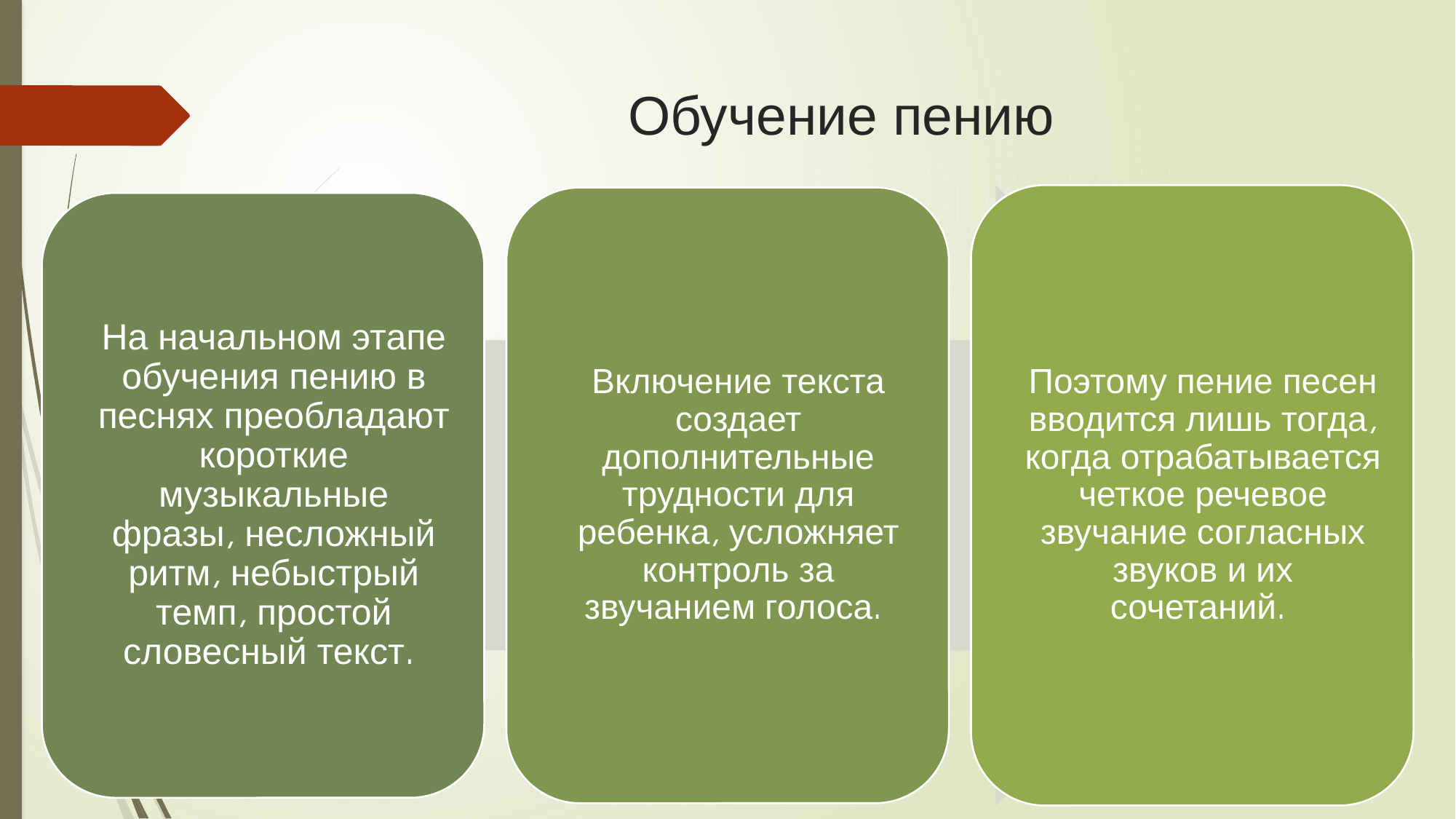

# Обучение пению
На начальном этапе обучения пению в песнях преобладают короткие музыкальные фразы, несложный ритм, небыстрый темп, простой словесный текст.
Включение текста создает дополнительные трудности для ребенка, усложняет контроль за звучанием голоса.
Поэтому пение песен вводится лишь тогда, когда отрабатывается четкое речевое звучание согласных звуков и их сочетаний.